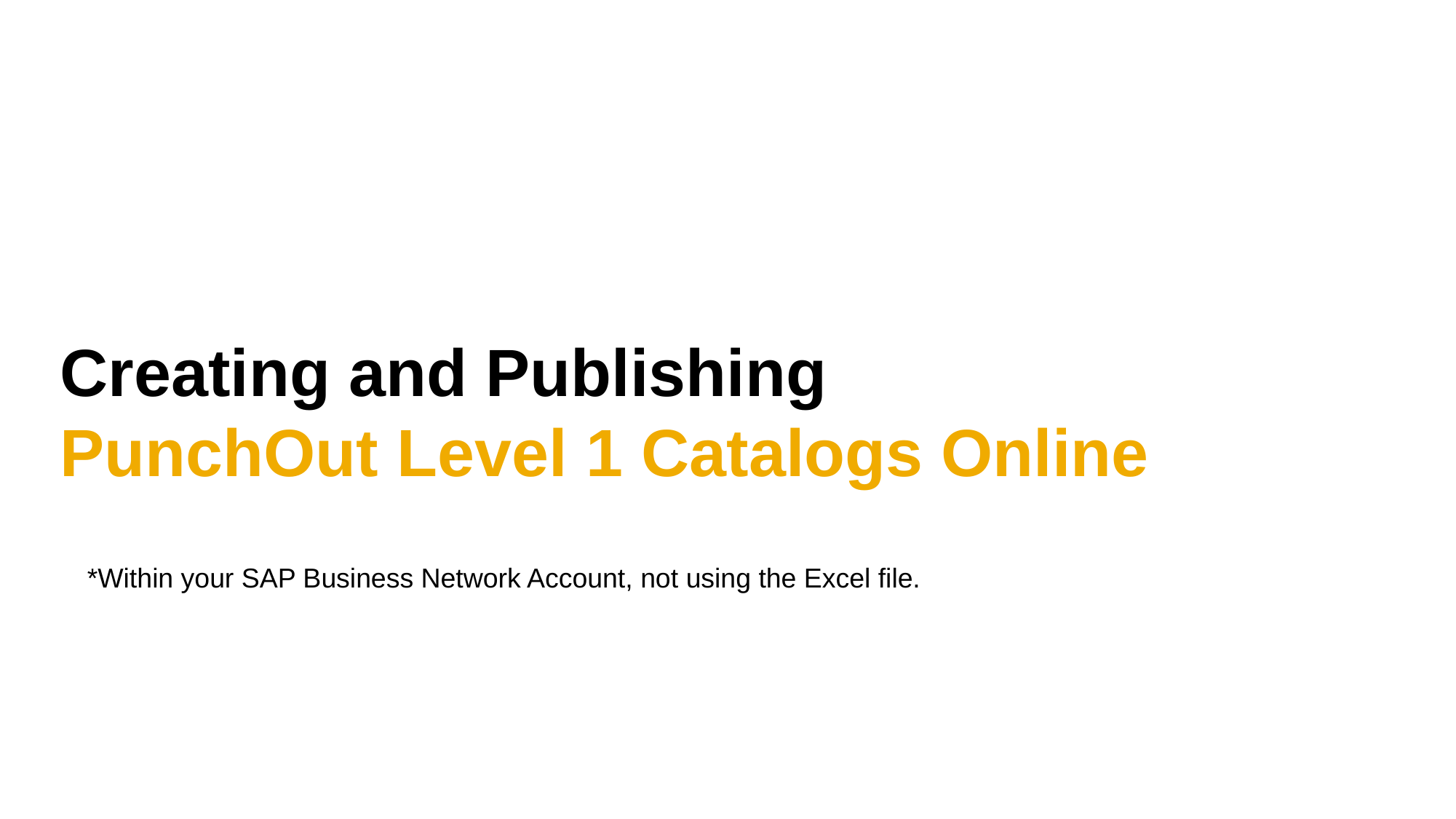

# Creating and Publishing PunchOut Level 1 Catalogs Online
*Within your SAP Business Network Account, not using the Excel file.